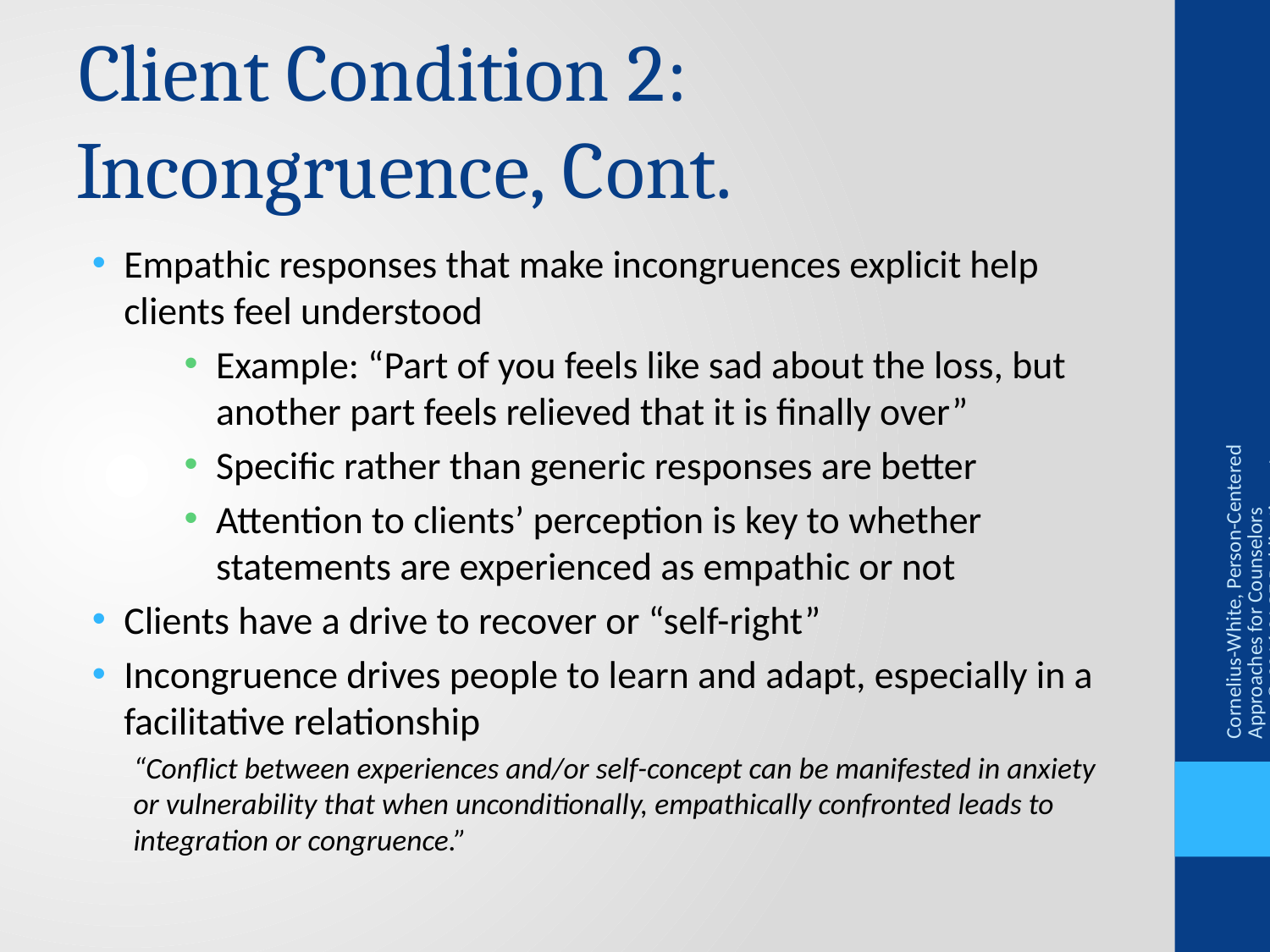

# Client Condition 2: Incongruence, Cont.
Empathic responses that make incongruences explicit help clients feel understood
Example: “Part of you feels like sad about the loss, but another part feels relieved that it is finally over”
Specific rather than generic responses are better
Attention to clients’ perception is key to whether statements are experienced as empathic or not
Clients have a drive to recover or “self-right”
Incongruence drives people to learn and adapt, especially in a facilitative relationship
“Conflict between experiences and/or self-concept can be manifested in anxiety or vulnerability that when unconditionally, empathically confronted leads to integration or congruence.”
Cornelius-White, Person-Centered Approaches for Counselors                      © 2016 SAGE Publications, Inc.